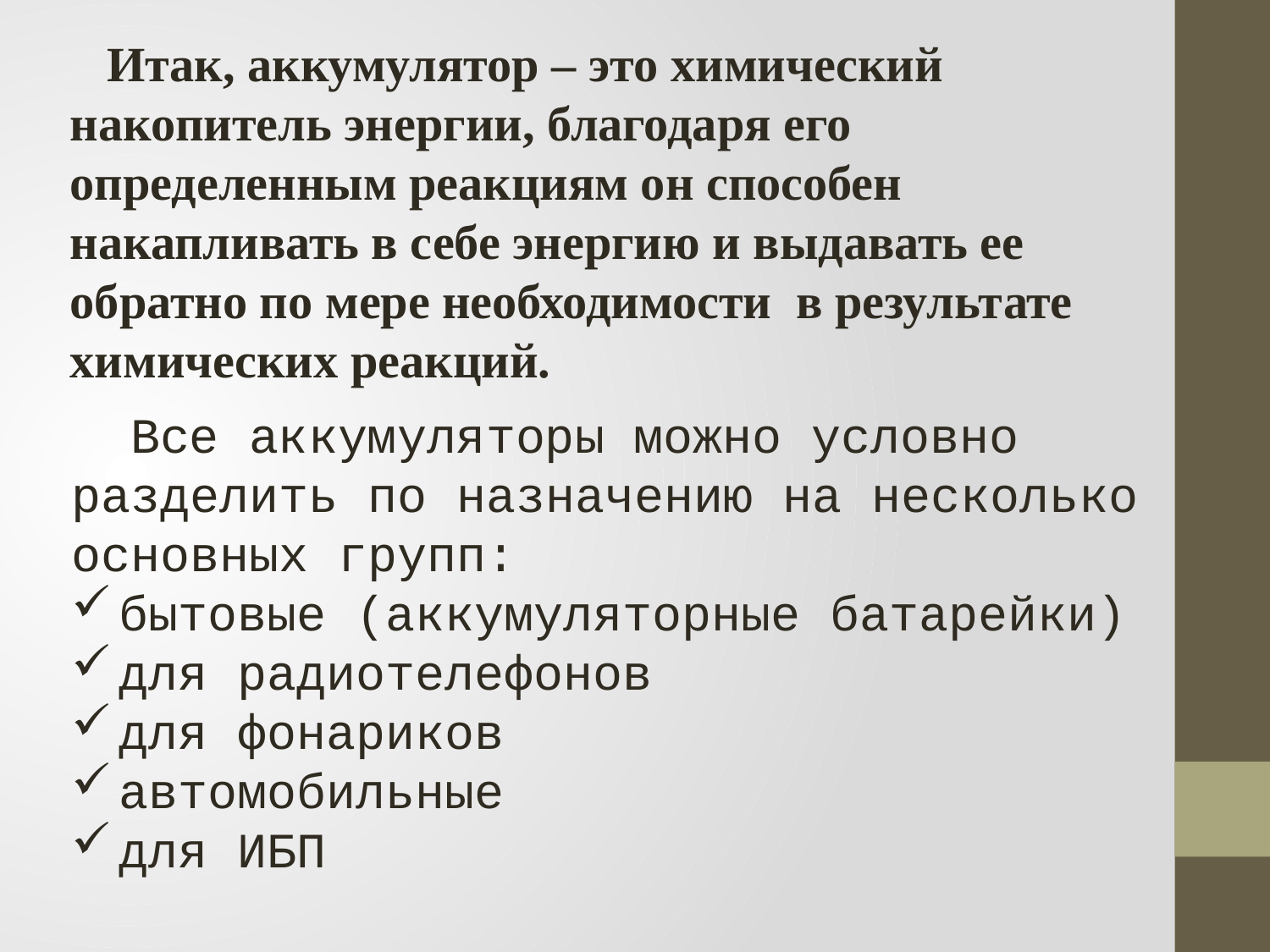

Итак, аккумулятор – это химический накопитель энергии, благодаря его определенным реакциям он способен накапливать в себе энергию и выдавать ее обратно по мере необходимости  в результате химических реакций.
  Все аккумуляторы можно условно разделить по назначению на несколько основных групп:
бытовые (аккумуляторные батарейки)
для радиотелефонов
для фонариков
автомобильные
для ИБП